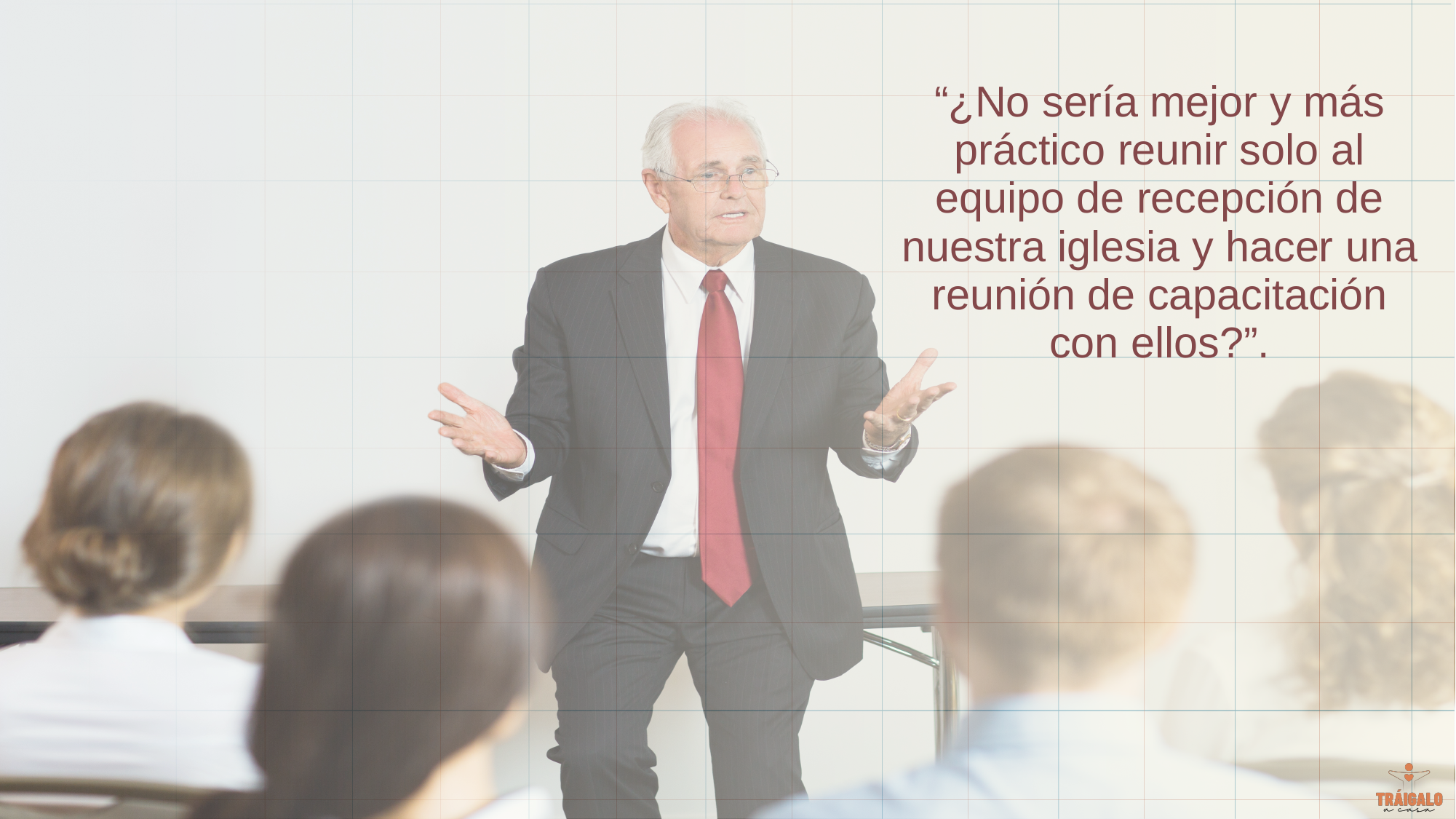

“¿No sería mejor y más práctico reunir solo al equipo de recepción de nuestra iglesia y hacer una reunión de capacitación con ellos?”.